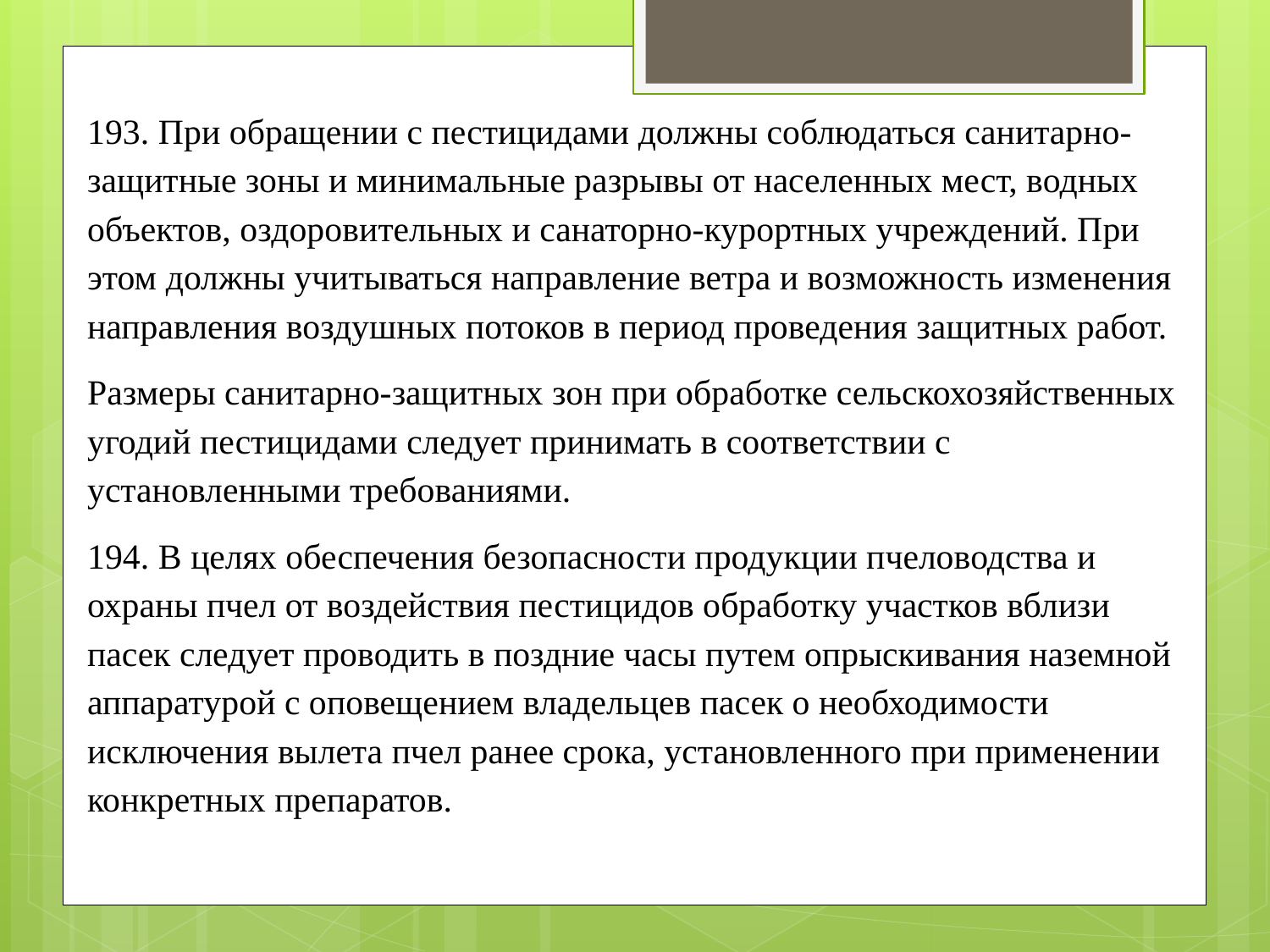

193. При обращении с пестицидами должны соблюдаться санитарно-защитные зоны и минимальные разрывы от населенных мест, водных объектов, оздоровительных и санаторно-курортных учреждений. При этом должны учитываться направление ветра и возможность изменения направления воздушных потоков в период проведения защитных работ.
Размеры санитарно-защитных зон при обработке сельскохозяйственных угодий пестицидами следует принимать в соответствии с установленными требованиями.
194. В целях обеспечения безопасности продукции пчеловодства и охраны пчел от воздействия пестицидов обработку участков вблизи пасек следует проводить в поздние часы путем опрыскивания наземной аппаратурой с оповещением владельцев пасек о необходимости исключения вылета пчел ранее срока, установленного при применении конкретных препаратов.